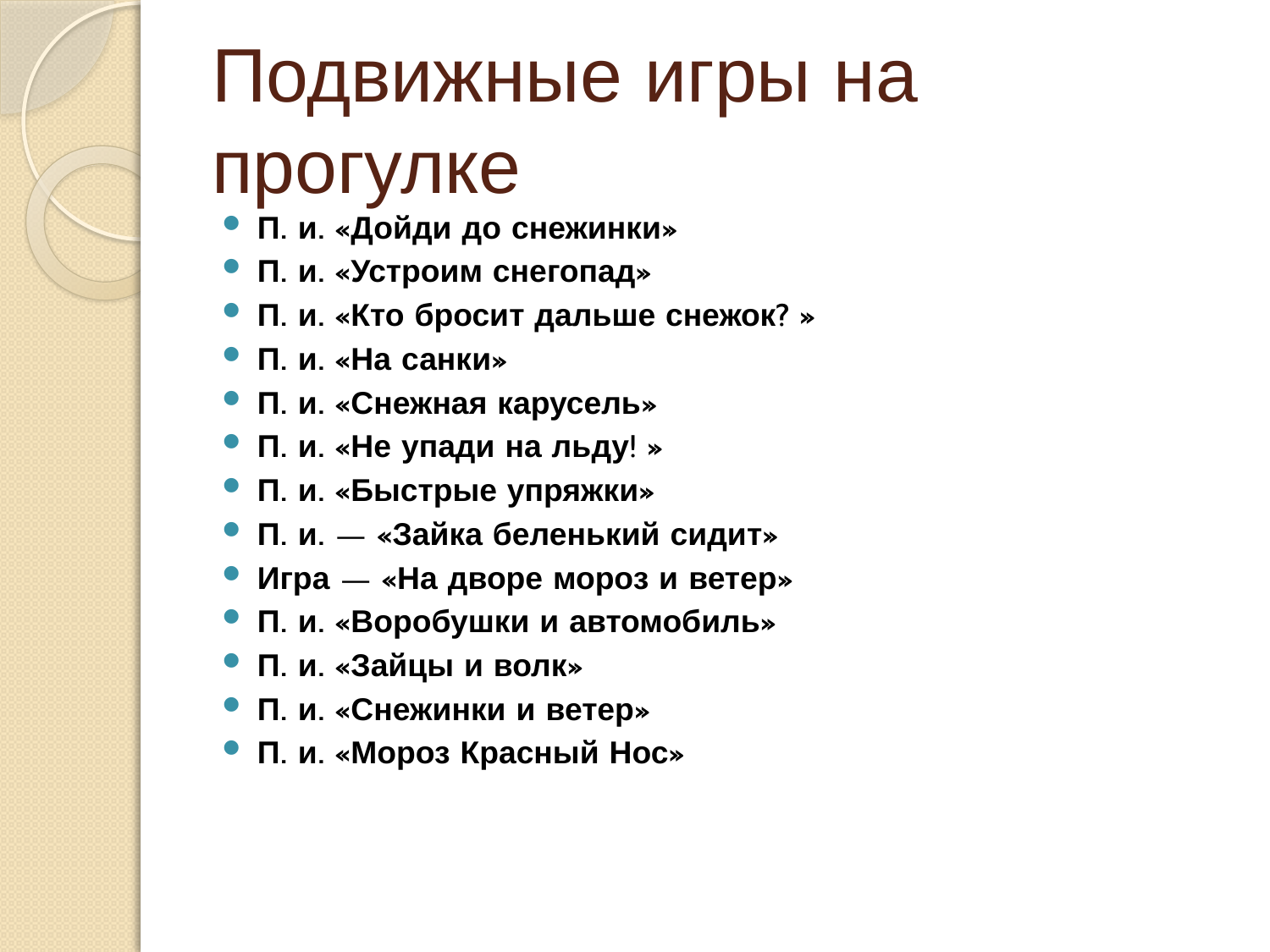

# Подвижные игры на прогулке
П. и. «Дойди до снежинки»
П. и. «Устроим снегопад»
П. и. «Кто бросит дальше снежок? »
П. и. «На санки»
П. и. «Снежная карусель»
П. и. «Не упади на льду! »
П. и. «Быстрые упряжки»
П. и. — «Зайка беленький сидит»
Игра — «На дворе мороз и ветер»
П. и. «Воробушки и автомобиль»
П. и. «Зайцы и волк»
П. и. «Снежинки и ветер»
П. и. «Мороз Красный Нос»